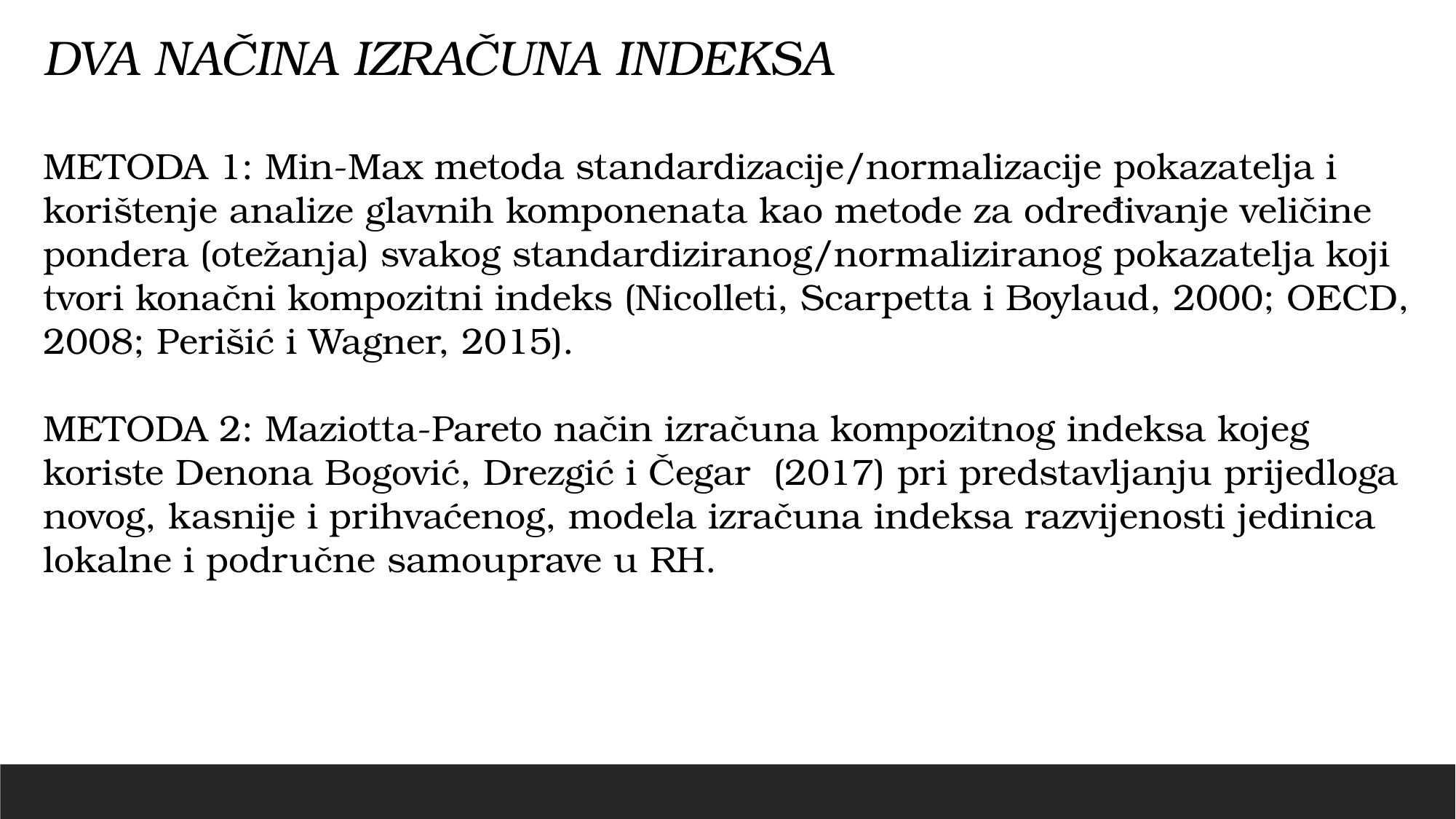

DVA NAČINA IZRAČUNA INDEKSA
METODA 1: Min-Max metoda standardizacije/normalizacije pokazatelja i korištenje analize glavnih komponenata kao metode za određivanje veličine pondera (otežanja) svakog standardiziranog/normaliziranog pokazatelja koji tvori konačni kompozitni indeks (Nicolleti, Scarpetta i Boylaud, 2000; OECD, 2008; Perišić i Wagner, 2015).

METODA 2: Maziotta-Pareto način izračuna kompozitnog indeksa kojeg koriste Denona Bogović, Drezgić i Čegar  (2017) pri predstavljanju prijedloga novog, kasnije i prihvaćenog, modela izračuna indeksa razvijenosti jedinica lokalne i područne samouprave u RH.